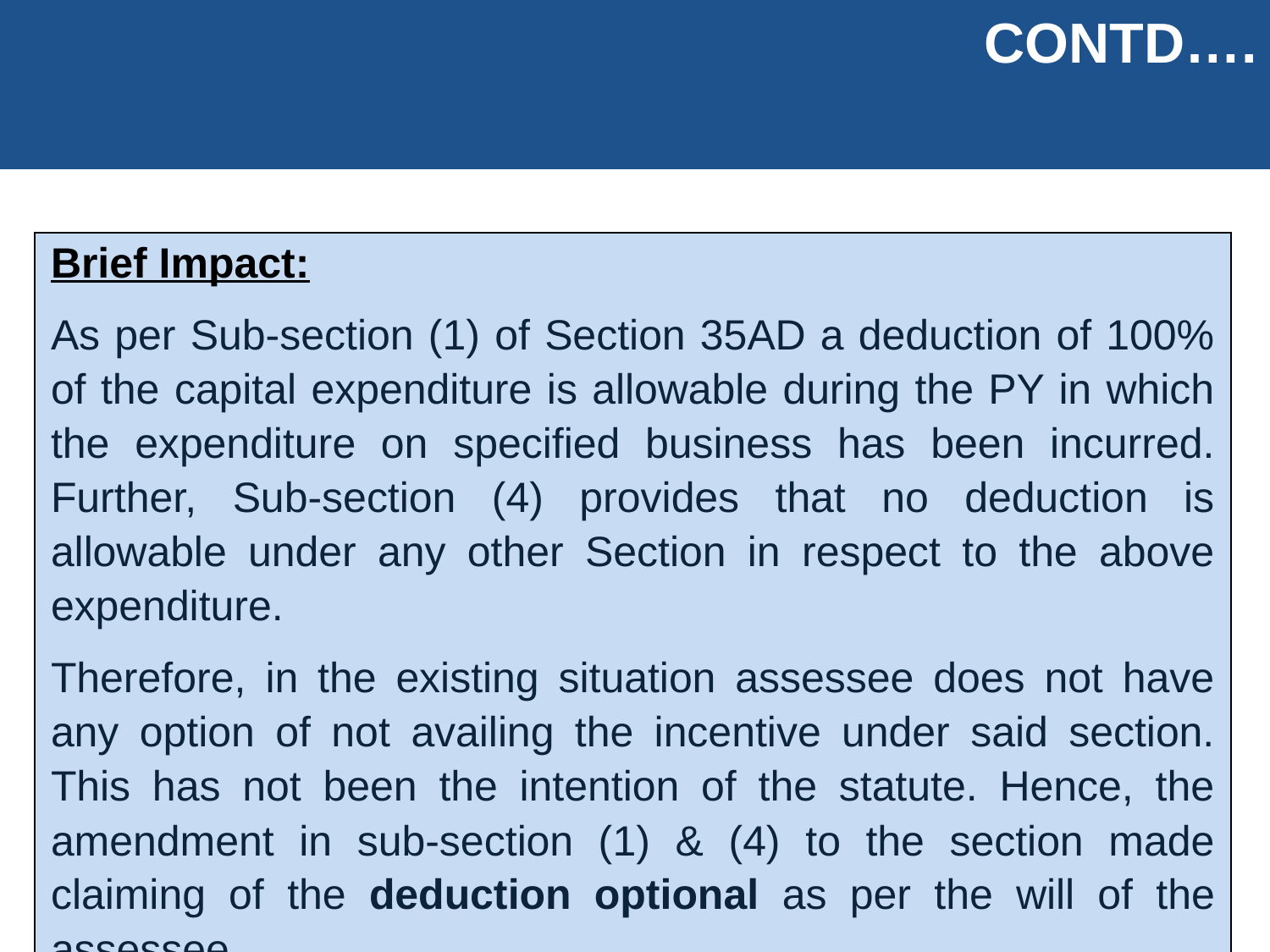

Contd….
| Brief Impact: As per Sub-section (1) of Section 35AD a deduction of 100% of the capital expenditure is allowable during the PY in which the expenditure on specified business has been incurred. Further, Sub-section (4) provides that no deduction is allowable under any other Section in respect to the above expenditure. Therefore, in the existing situation assessee does not have any option of not availing the incentive under said section. This has not been the intention of the statute. Hence, the amendment in sub-section (1) & (4) to the section made claiming of the deduction optional as per the will of the assessee. |
| --- |

79